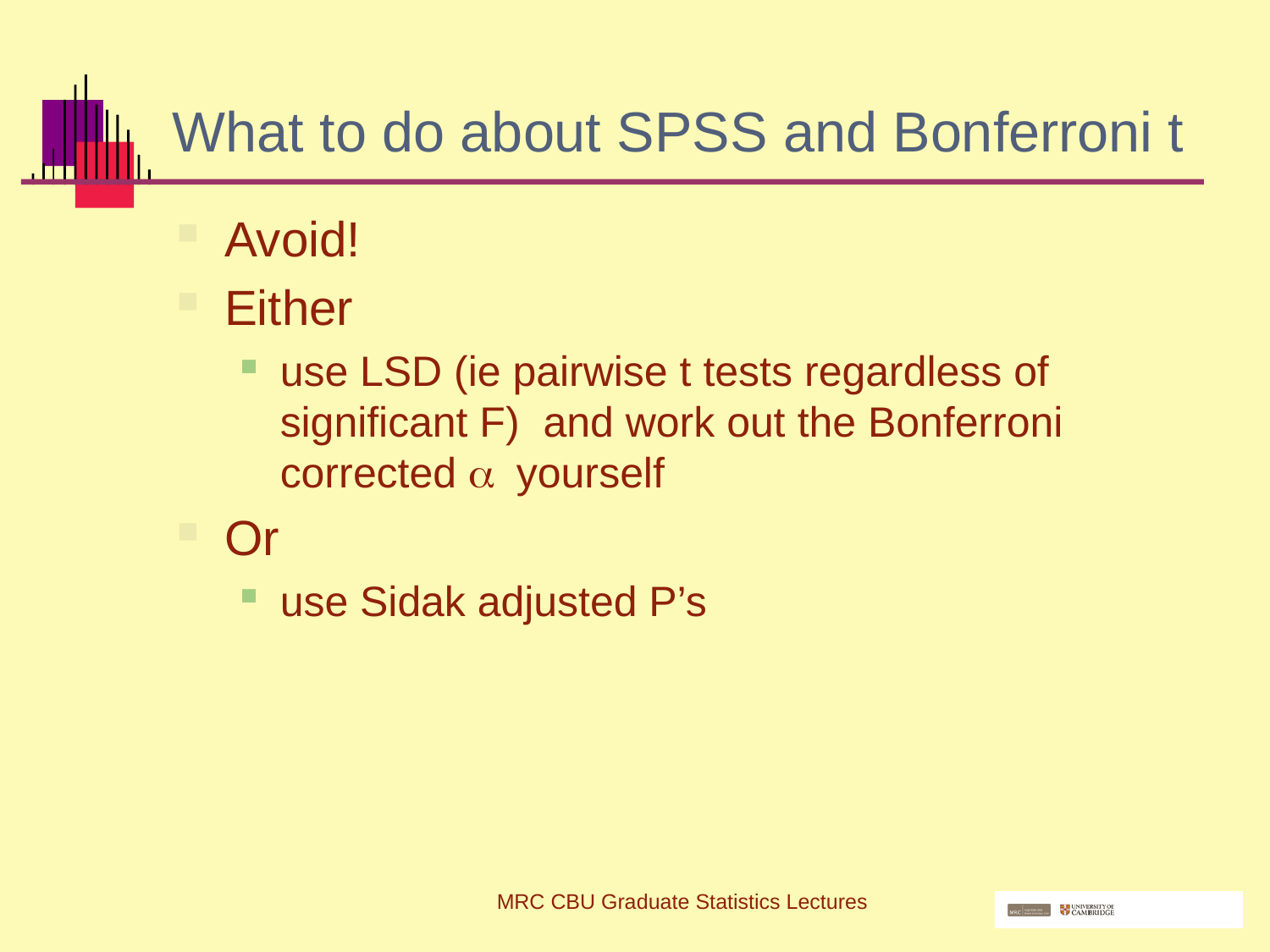

# What to do about SPSS and Bonferroni t
Avoid!
Either
use LSD (ie pairwise t tests regardless of significant F)  and work out the Bonferroni corrected α yourself
Or
use Sidak adjusted P’s

MRC CBU Graduate Statistics Lectures